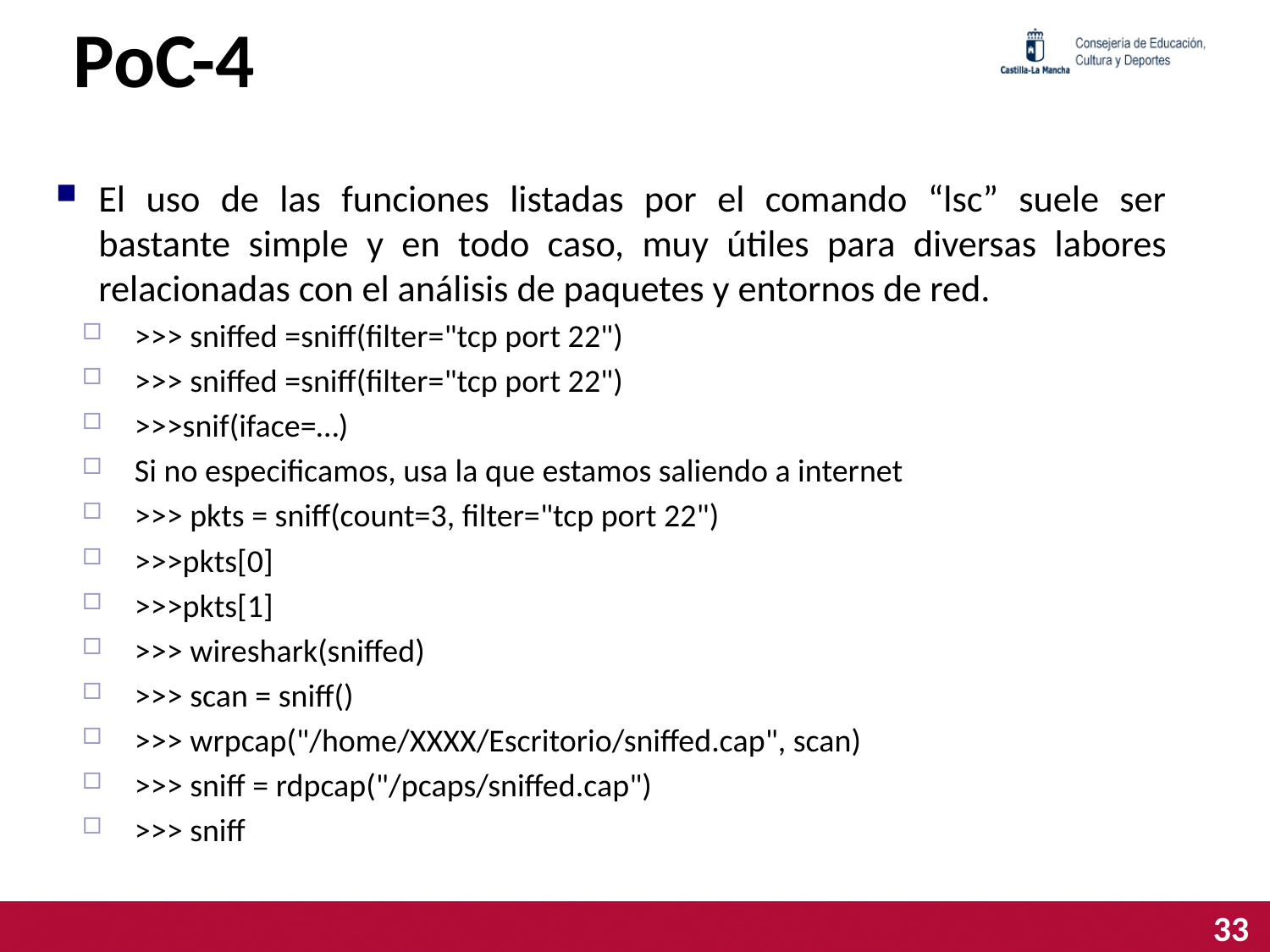

# PoC-4
El uso de las funciones listadas por el comando “lsc” suele ser bastante simple y en todo caso, muy útiles para diversas labores relacionadas con el análisis de paquetes y entornos de red.
>>> sniffed =sniff(filter="tcp port 22")
>>> sniffed =sniff(filter="tcp port 22")
>>>snif(iface=…)
Si no especificamos, usa la que estamos saliendo a internet
>>> pkts = sniff(count=3, filter="tcp port 22")
>>>pkts[0]
>>>pkts[1]
>>> wireshark(sniffed)
>>> scan = sniff()
>>> wrpcap("/home/XXXX/Escritorio/sniffed.cap", scan)
>>> sniff = rdpcap("/pcaps/sniffed.cap")
>>> sniff